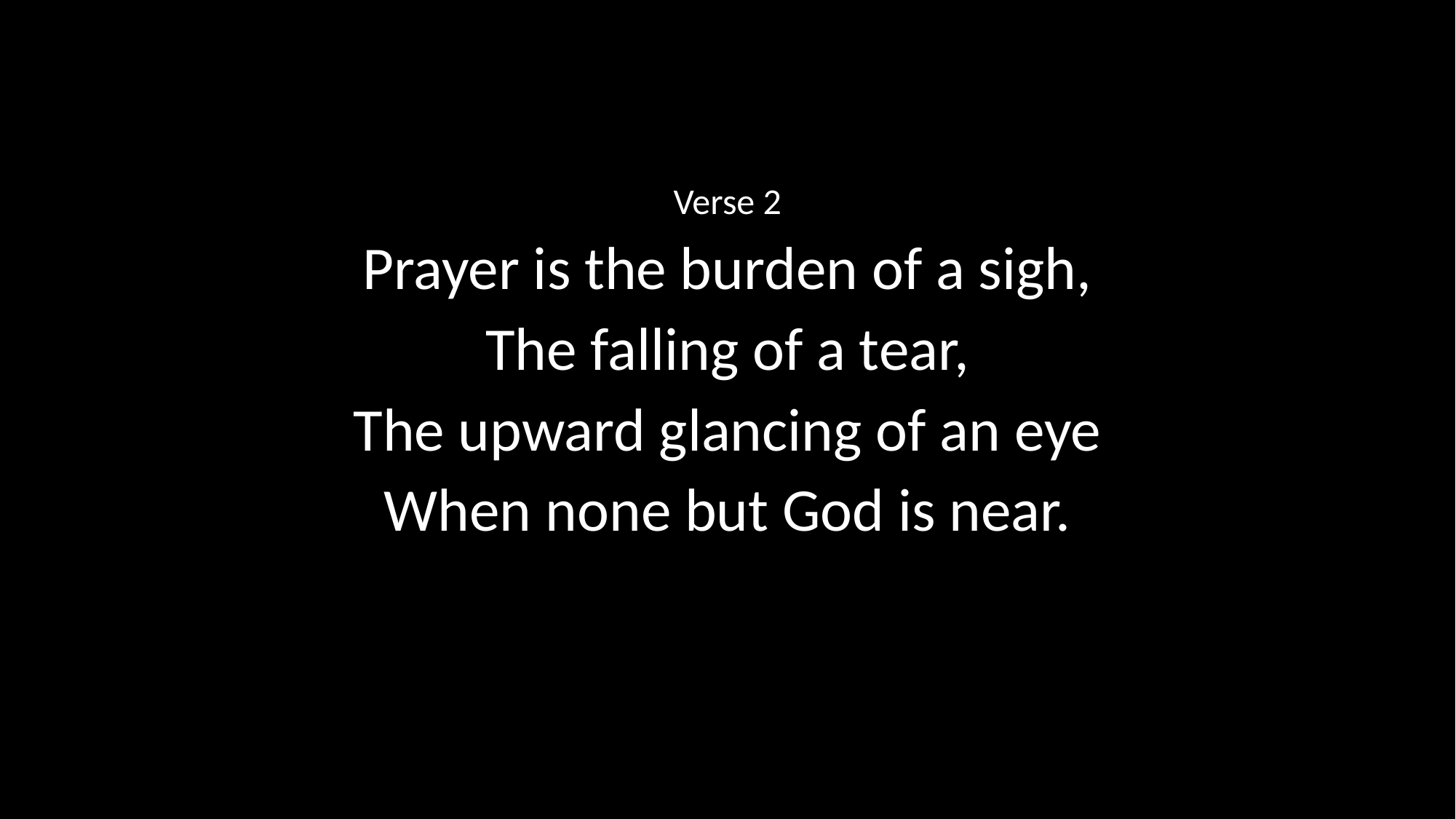

Verse 2
Prayer is the burden of a sigh,
The falling of a tear,
The upward glancing of an eye
When none but God is near.